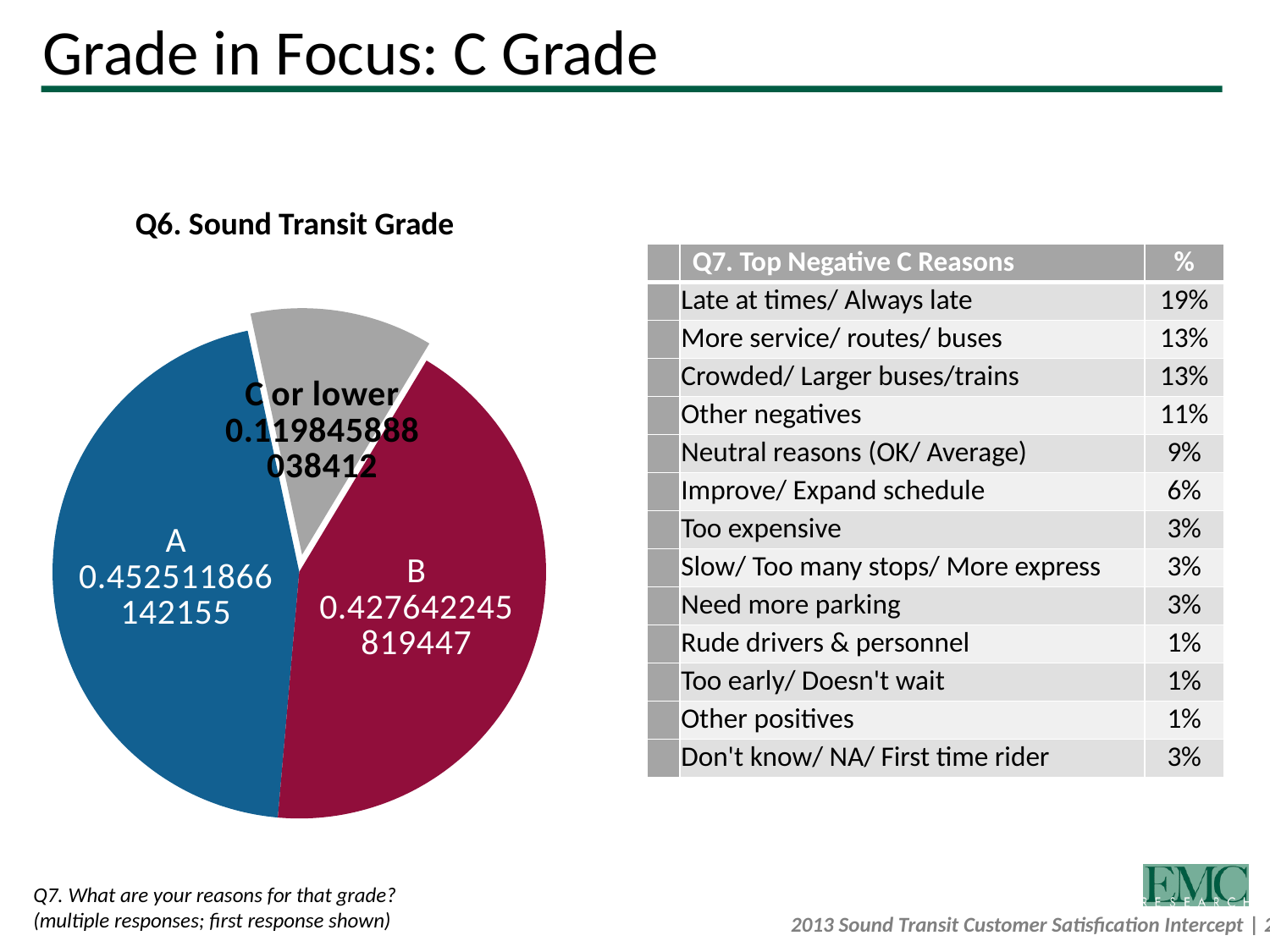

# Grade in Focus: C Grade
Q6. Sound Transit Grade
|  | Q7. Top Negative C Reasons | % |
| --- | --- | --- |
|  | Late at times/ Always late | 19% |
|  | More service/ routes/ buses | 13% |
|  | Crowded/ Larger buses/trains | 13% |
|  | Other negatives | 11% |
|  | Neutral reasons (OK/ Average) | 9% |
|  | Improve/ Expand schedule | 6% |
|  | Too expensive | 3% |
|  | Slow/ Too many stops/ More express | 3% |
|  | Need more parking | 3% |
|  | Rude drivers & personnel | 1% |
|  | Too early/ Doesn't wait | 1% |
|  | Other positives | 1% |
|  | Don't know/ NA/ First time rider | 3% |

### Chart

| Category | Overall |
|---|---|
| A | 0.45251186614215483 |
|   | None |
| C or lower | 0.11984588803841165 |
|    | None |
| B | 0.42764224581944654 |
Q7. What are your reasons for that grade?
(multiple responses; first response shown)